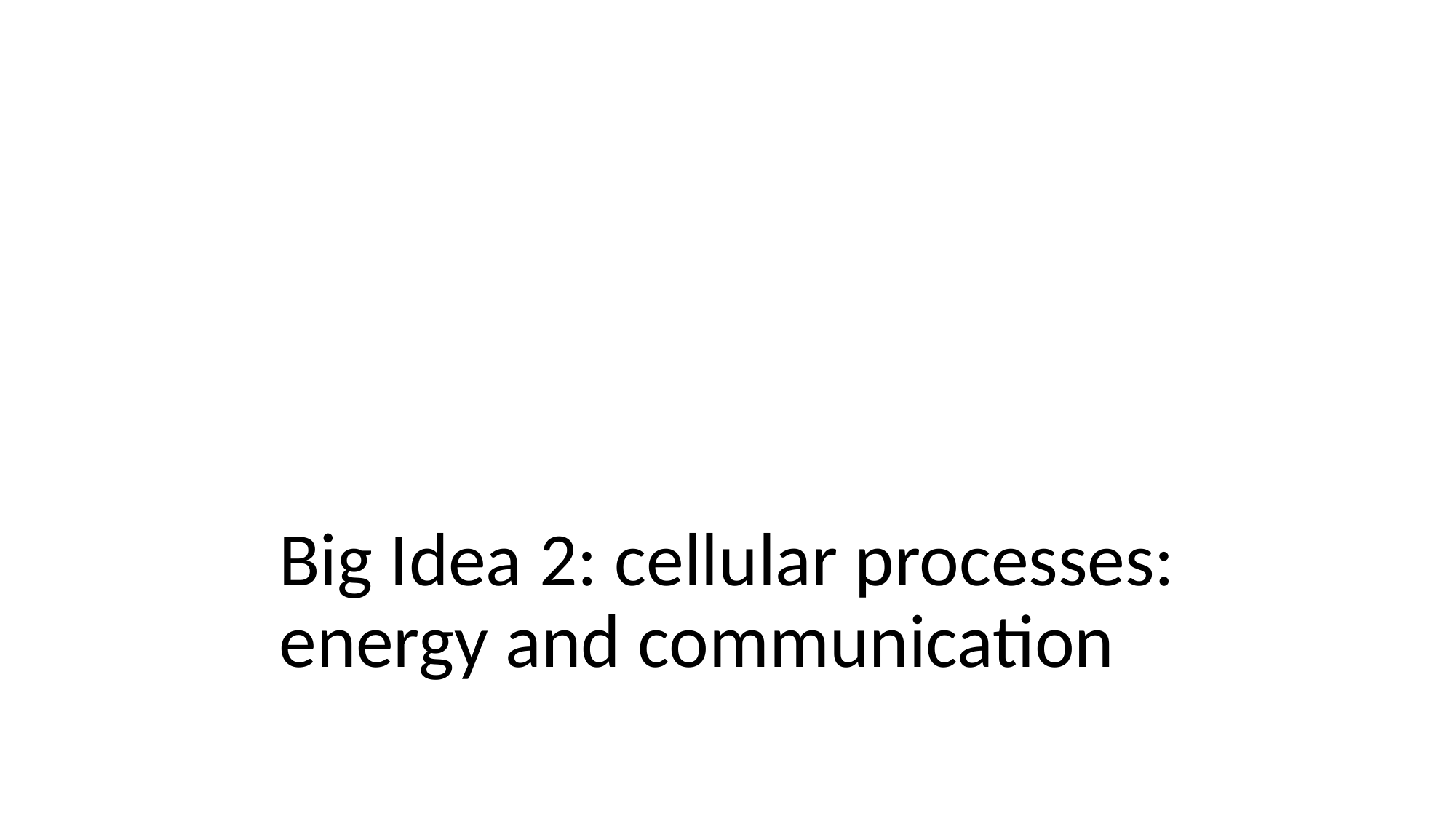

# Big Idea 2: cellular processes: energy and communication